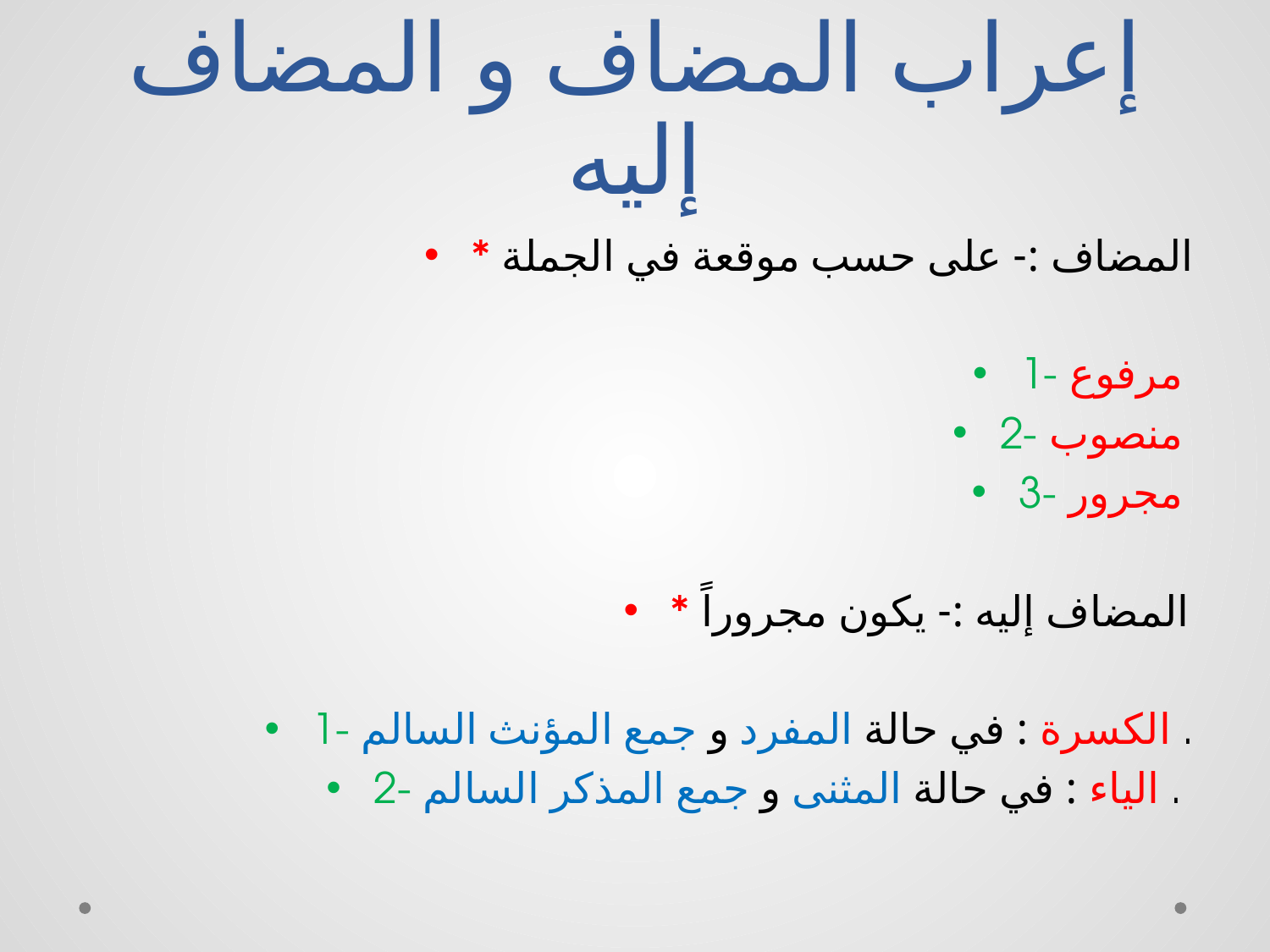

# إعراب المضاف و المضاف إليه
* المضاف :- على حسب موقعة في الجملة

1- مرفوع
2- منصوب
3- مجرور

* المضاف إليه :- يكون مجروراً

1- الكسرة : في حالة المفرد و جمع المؤنث السالم .
2- الياء : في حالة المثنى و جمع المذكر السالم .